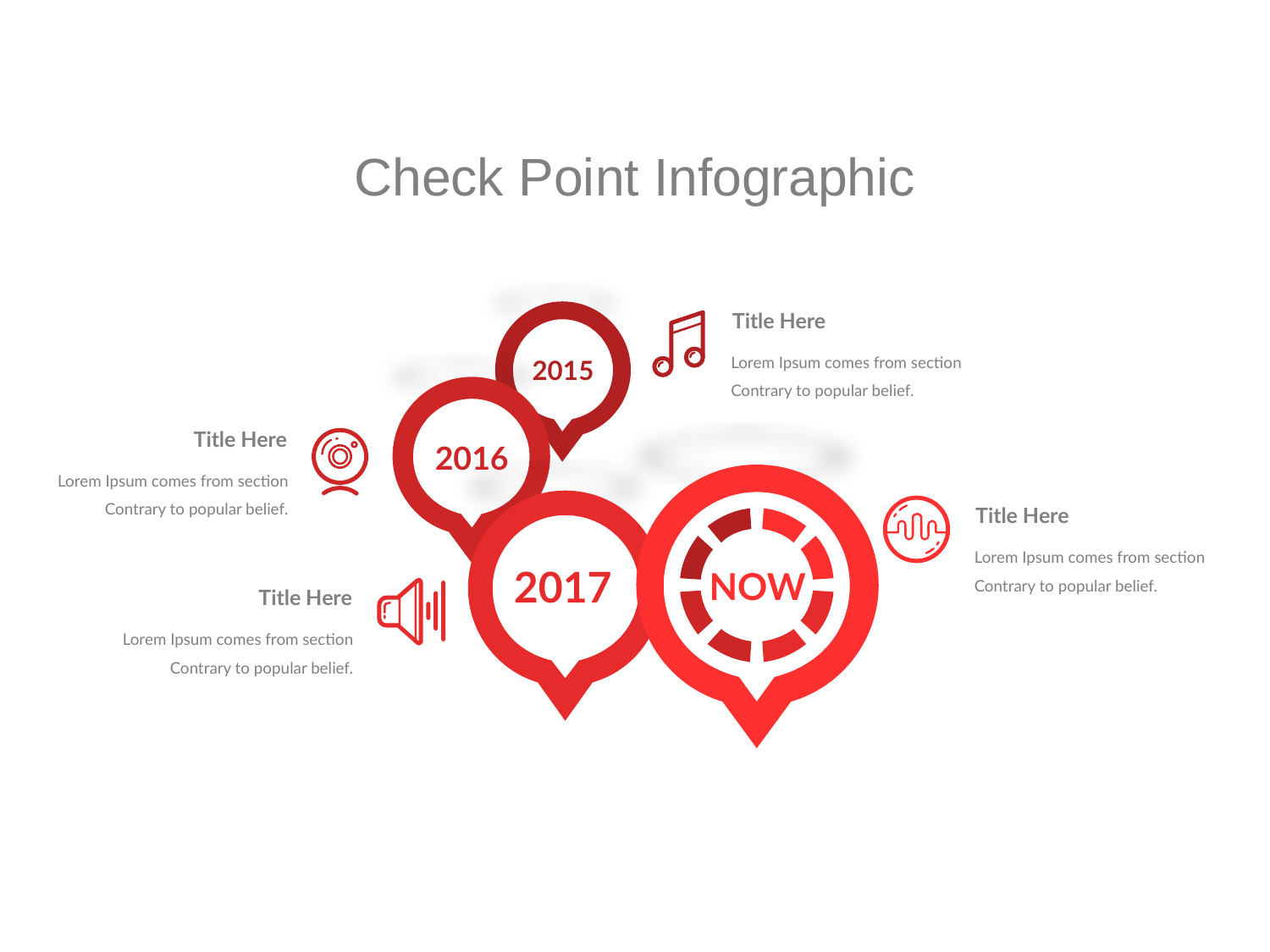

Check Point Infographic
Title Here

Lorem Ipsum comes from section Contrary to popular belief.
2015

Title Here

2016
Lorem Ipsum comes from section Contrary to popular belief.

Title Here

Lorem Ipsum comes from section Contrary to popular belief.
2017
NOW

Title Here
Lorem Ipsum comes from section Contrary to popular belief.